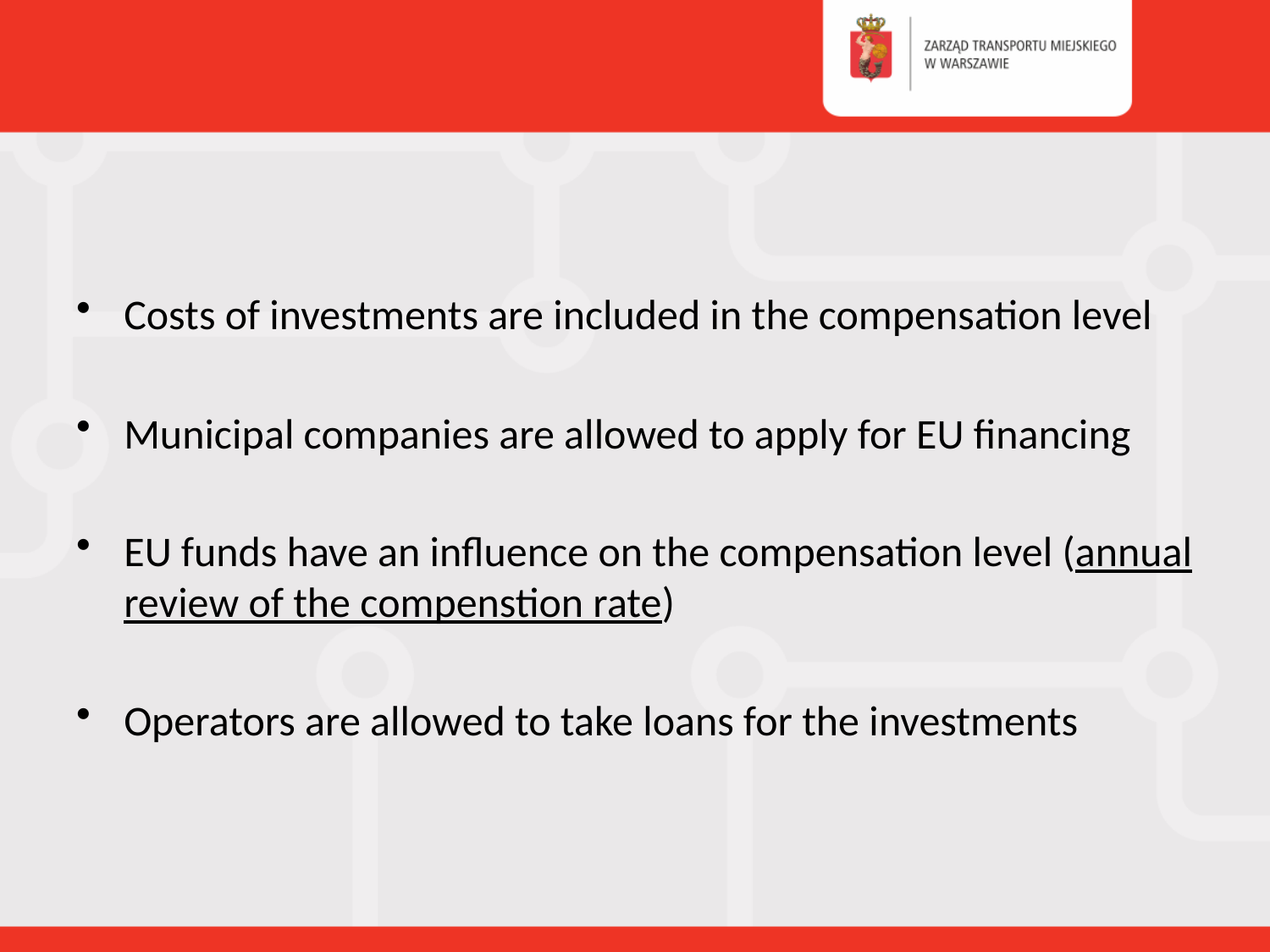

Costs of investments are included in the compensation level

Municipal companies are allowed to apply for EU financing

EU funds have an influence on the compensation level (annual review of the compenstion rate)

Operators are allowed to take loans for the investments